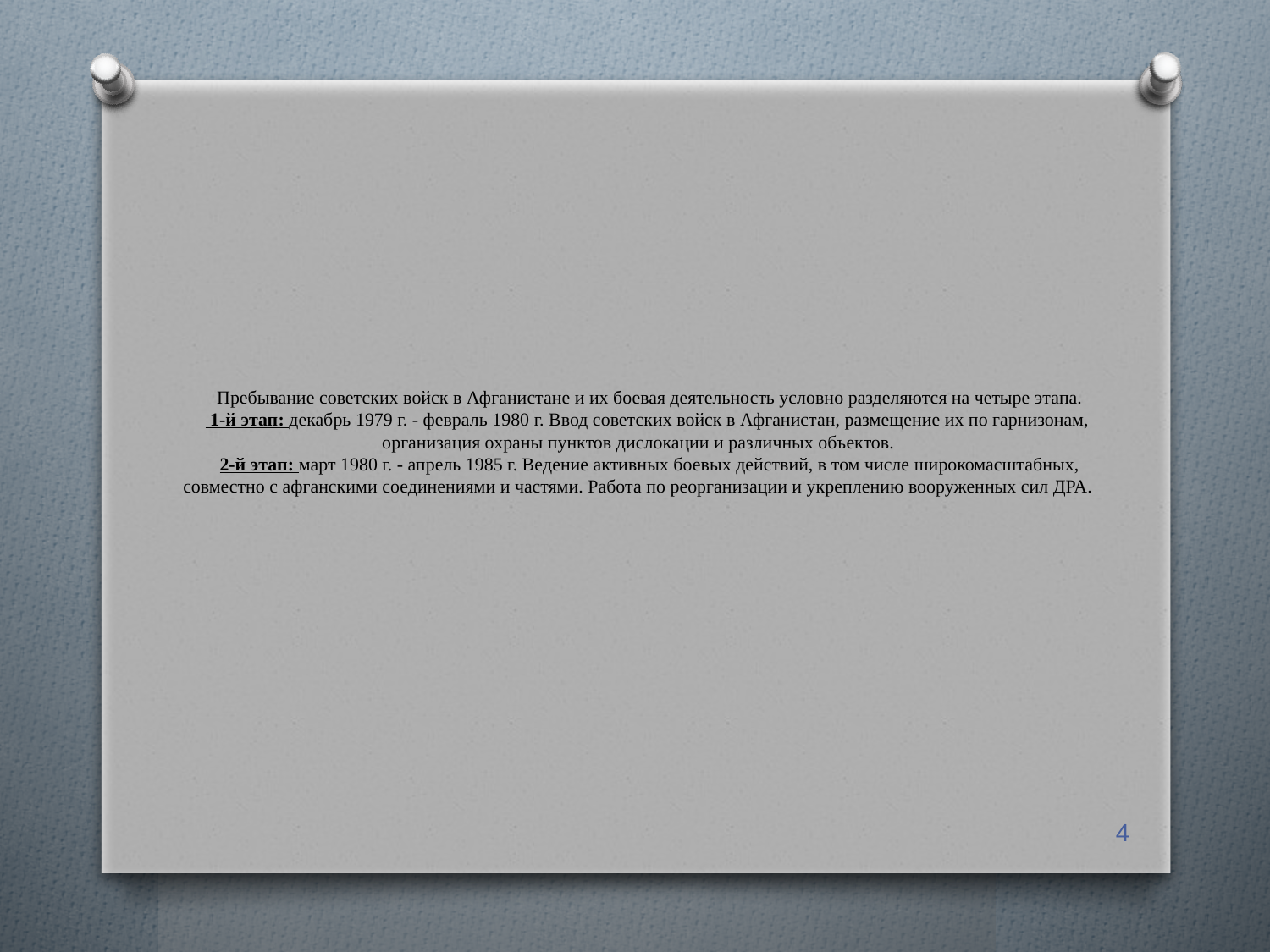

# Пребывание советских войск в Афганистане и их боевая деятельность условно разделяются на четыре этапа.      1-й этап: декабрь 1979 г. - февраль 1980 г. Ввод советских войск в Афганистан, размещение их по гарнизонам, организация охраны пунктов дислокации и различных объектов.      2-й этап: март 1980 г. - апрель 1985 г. Ведение активных боевых действий, в том числе широкомасштабных, совместно с афганскими соединениями и частями. Работа по реорганизации и укреплению вооруженных сил ДРА.
4